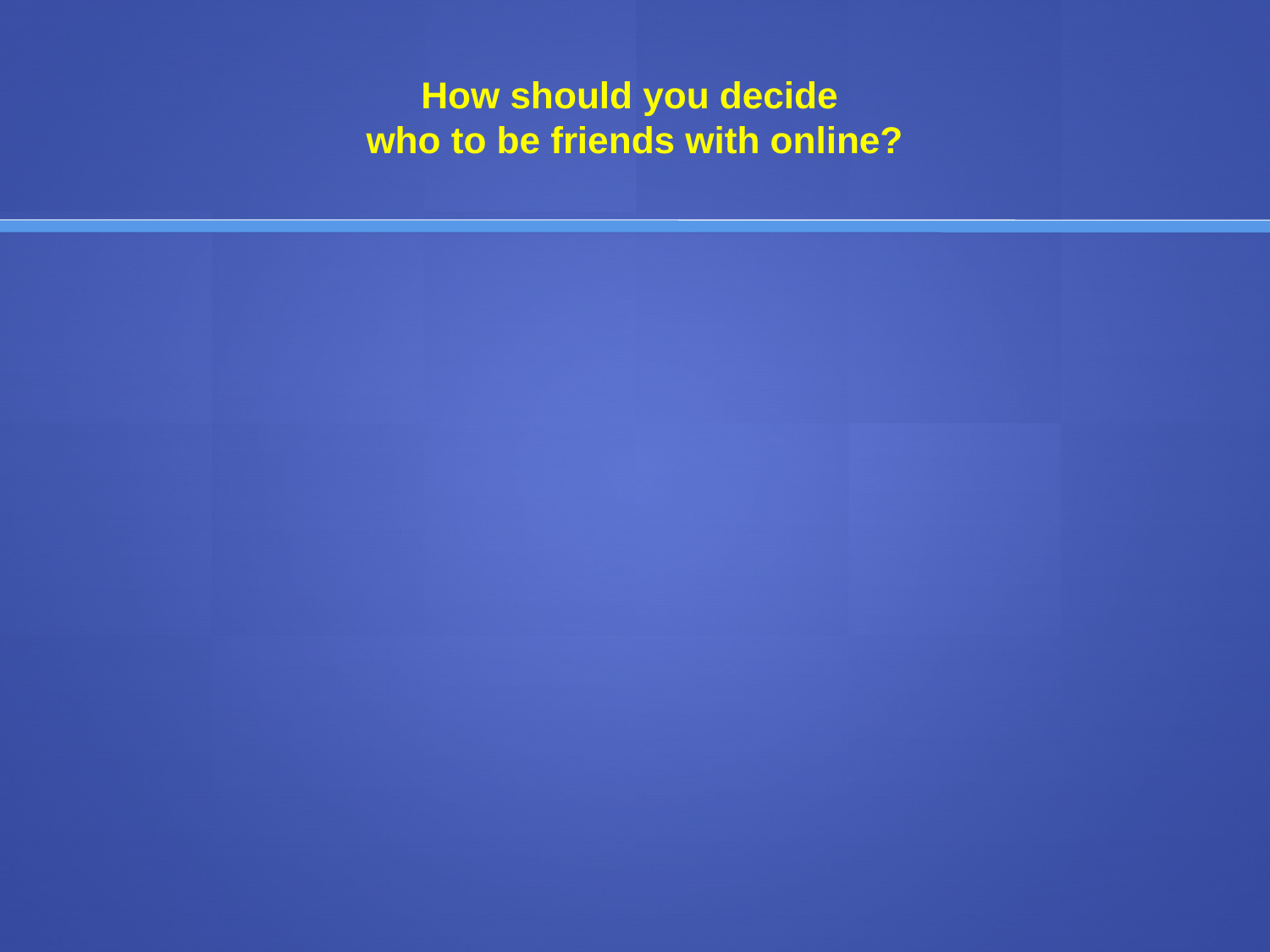

# How should you decide who to be friends with online?